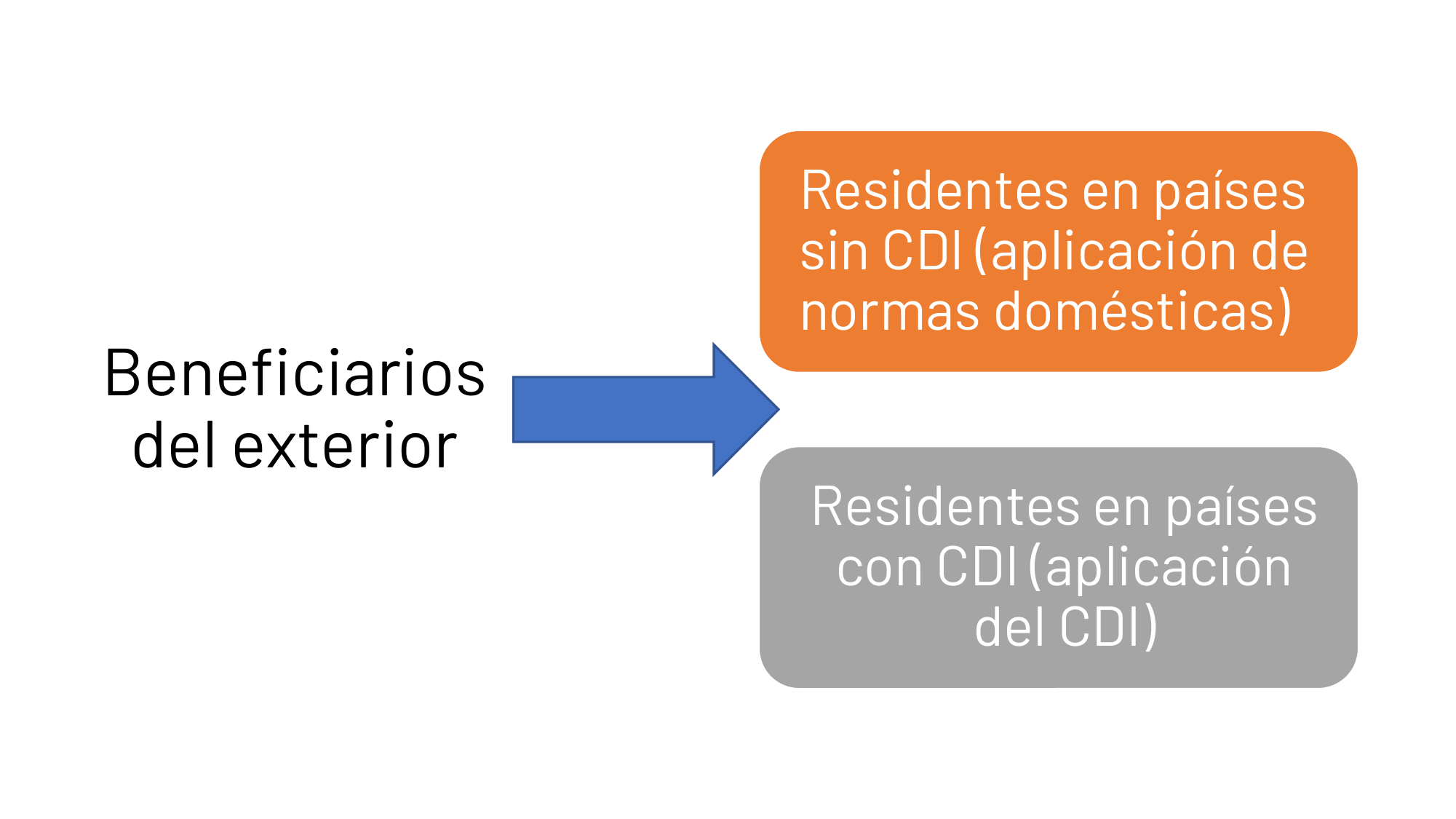

Residentes en países sin CDI (aplicación de normas domésticas)

Residentes en países con CDI (aplicación del CDI)
# Beneficiarios del exterior